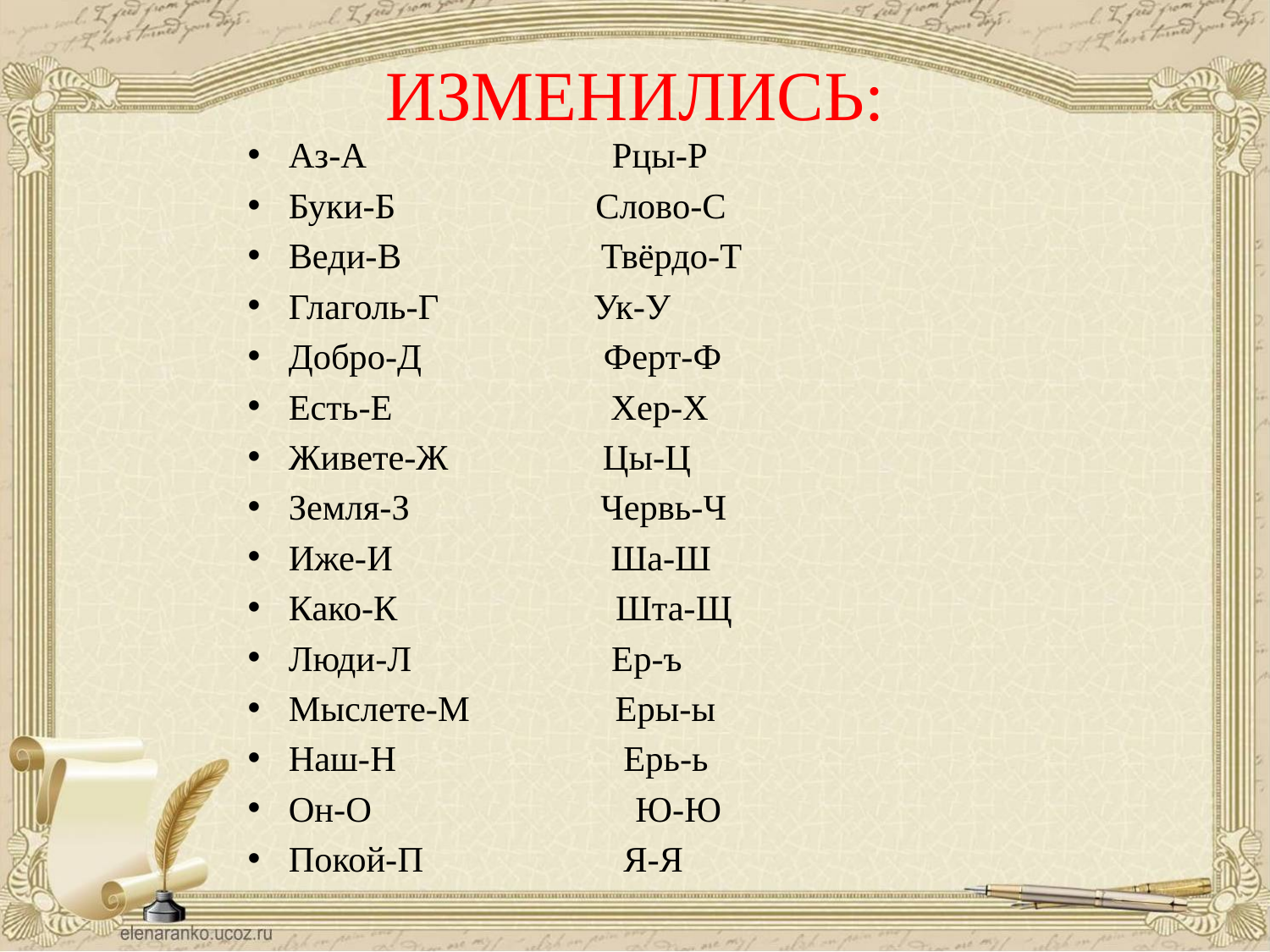

# ИЗМЕНИЛИСЬ:
Аз-А                           Рцы-Р
Буки-Б                      Слово-С
Веди-В                      Твёрдо-Т
Глаголь-Г                 Ук-У
Добро-Д                    Ферт-Ф
Есть-Е                        Хер-Х
Живете-Ж                 Цы-Ц
Земля-З                     Червь-Ч
Иже-И                        Ша-Ш
Како-К                        Шта-Щ
Люди-Л                      Ер-ъ
Мыслете-М                Еры-ы
Наш-Н                         Ерь-ь
Он-О                             Ю-Ю
Покой-П                      Я-Я